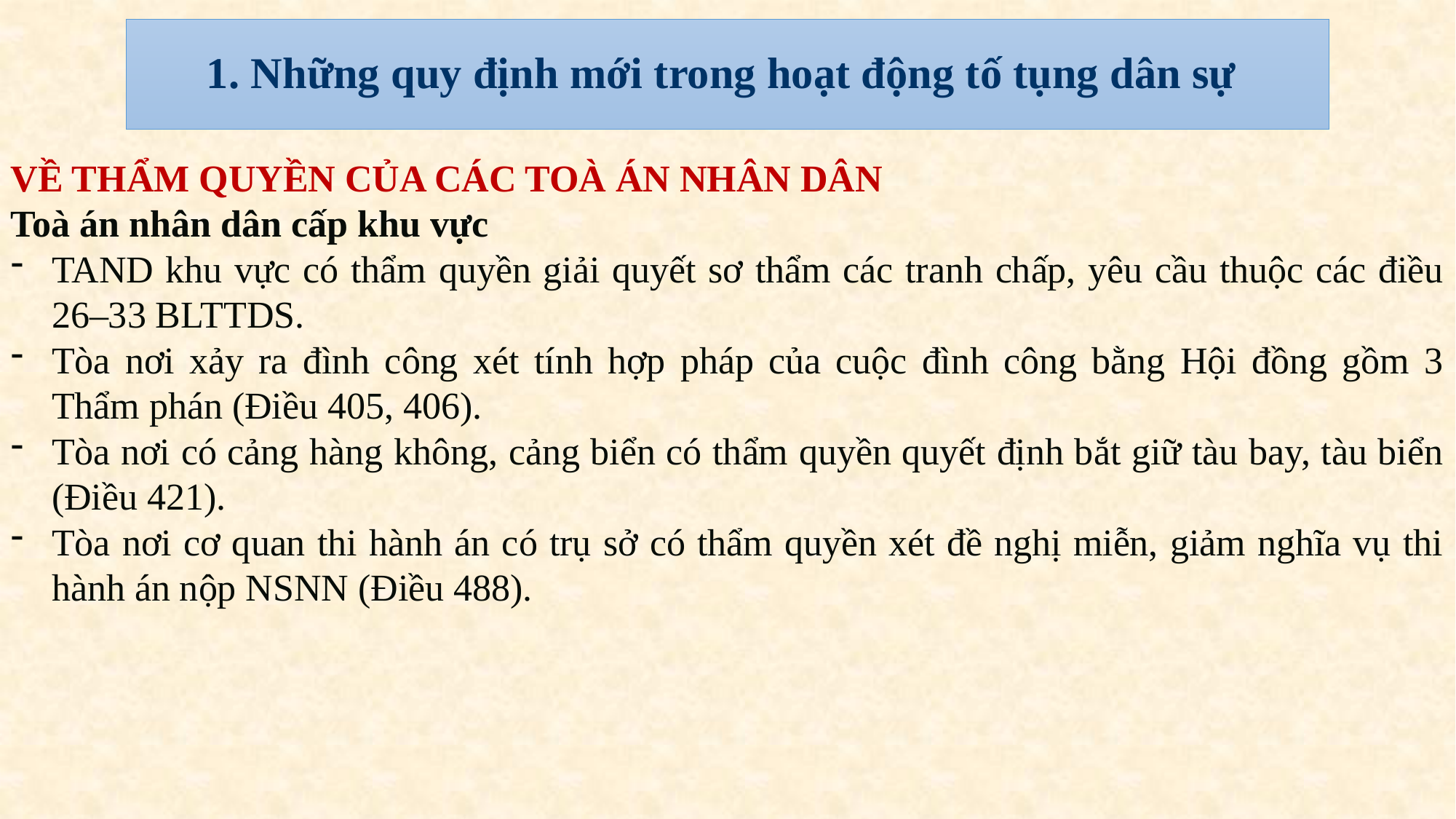

# 1. Những quy định mới trong hoạt động tố tụng dân sự
VỀ THẨM QUYỀN CỦA CÁC TOÀ ÁN NHÂN DÂN
Toà án nhân dân cấp khu vực
TAND khu vực có thẩm quyền giải quyết sơ thẩm các tranh chấp, yêu cầu thuộc các điều 26–33 BLTTDS.
Tòa nơi xảy ra đình công xét tính hợp pháp của cuộc đình công bằng Hội đồng gồm 3 Thẩm phán (Điều 405, 406).
Tòa nơi có cảng hàng không, cảng biển có thẩm quyền quyết định bắt giữ tàu bay, tàu biển (Điều 421).
Tòa nơi cơ quan thi hành án có trụ sở có thẩm quyền xét đề nghị miễn, giảm nghĩa vụ thi hành án nộp NSNN (Điều 488).